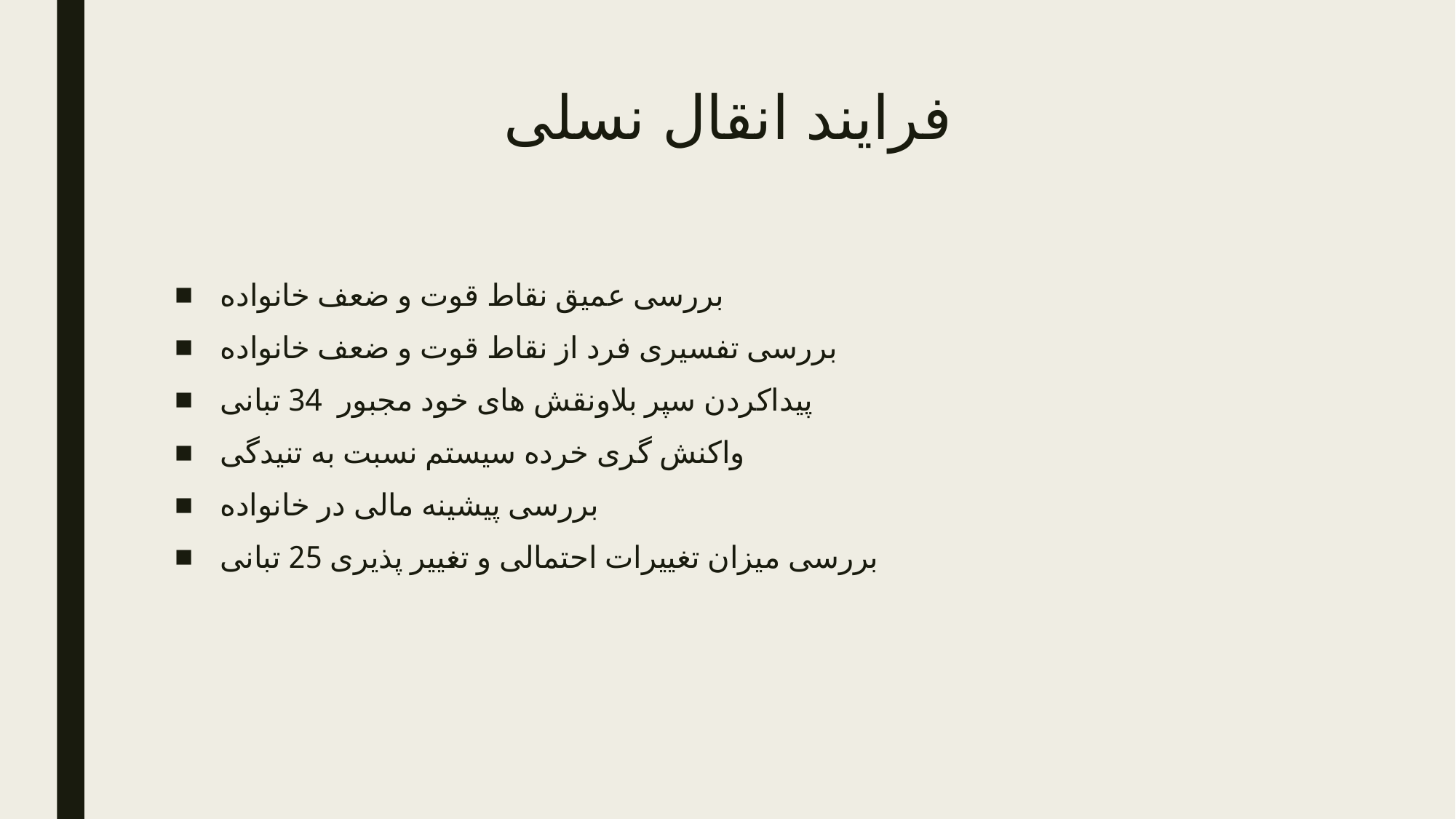

# فرایند انقال نسلی
بررسی عمیق نقاط قوت و ضعف خانواده
بررسی تفسیری فرد از نقاط قوت و ضعف خانواده
پیداکردن سپر بلاونقش های خود مجبور  34 تبانی
واکنش گری خرده سیستم نسبت به تنیدگی
بررسی پیشینه مالی در خانواده
بررسی میزان تغییرات احتمالی و تغییر پذیری 25 تبانی